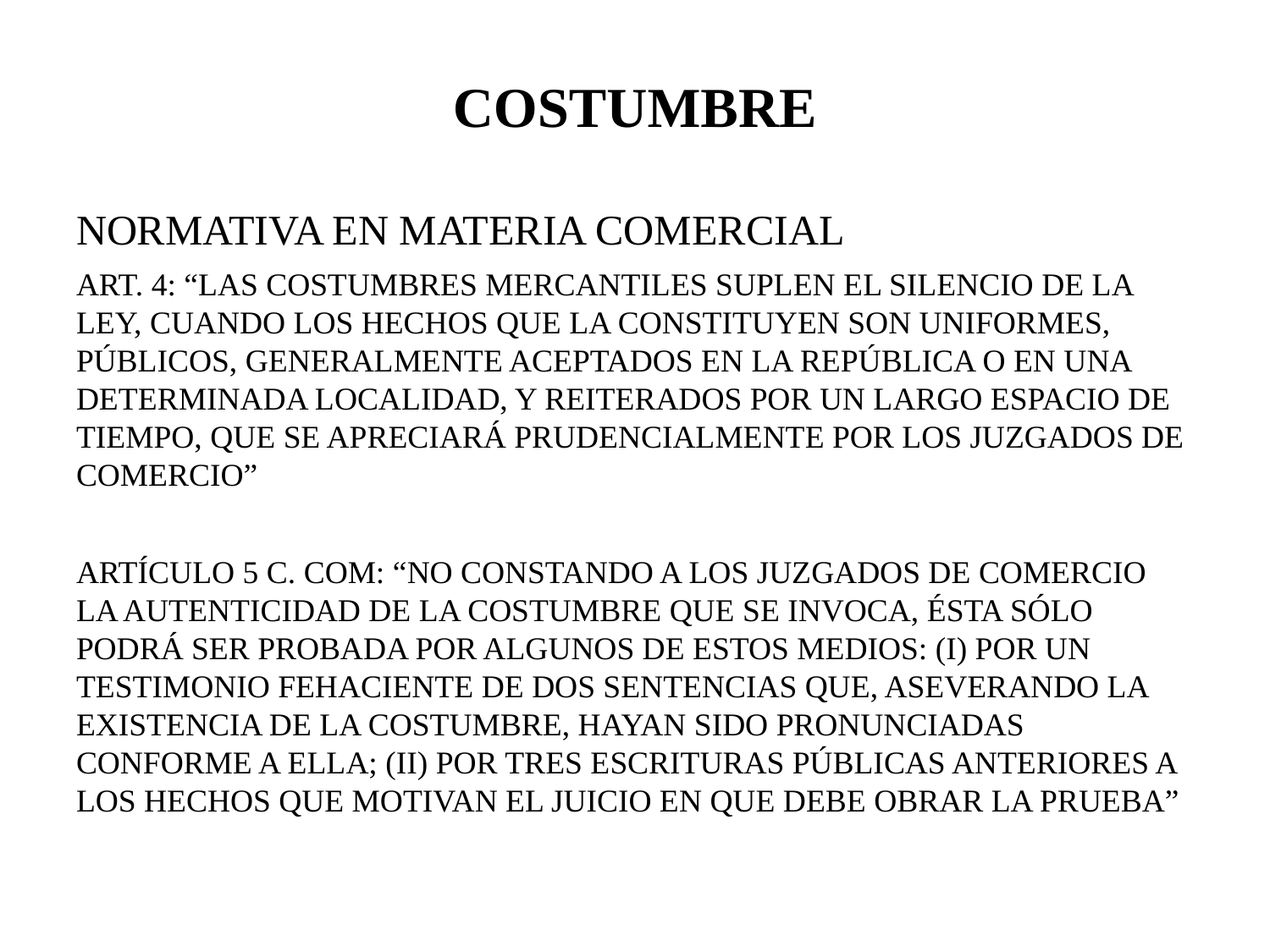

# COSTUMBRE
NORMATIVA EN MATERIA COMERCIAL
ART. 4: “LAS COSTUMBRES MERCANTILES SUPLEN EL SILENCIO DE LA LEY, CUANDO LOS HECHOS QUE LA CONSTITUYEN SON UNIFORMES, PÚBLICOS, GENERALMENTE ACEPTADOS EN LA REPÚBLICA O EN UNA DETERMINADA LOCALIDAD, Y REITERADOS POR UN LARGO ESPACIO DE TIEMPO, QUE SE APRECIARÁ PRUDENCIALMENTE POR LOS JUZGADOS DE COMERCIO”

ARTÍCULO 5 C. COM: “NO CONSTANDO A LOS JUZGADOS DE COMERCIO LA AUTENTICIDAD DE LA COSTUMBRE QUE SE INVOCA, ÉSTA SÓLO PODRÁ SER PROBADA POR ALGUNOS DE ESTOS MEDIOS: (I) POR UN TESTIMONIO FEHACIENTE DE DOS SENTENCIAS QUE, ASEVERANDO LA EXISTENCIA DE LA COSTUMBRE, HAYAN SIDO PRONUNCIADAS CONFORME A ELLA; (II) POR TRES ESCRITURAS PÚBLICAS ANTERIORES A LOS HECHOS QUE MOTIVAN EL JUICIO EN QUE DEBE OBRAR LA PRUEBA”